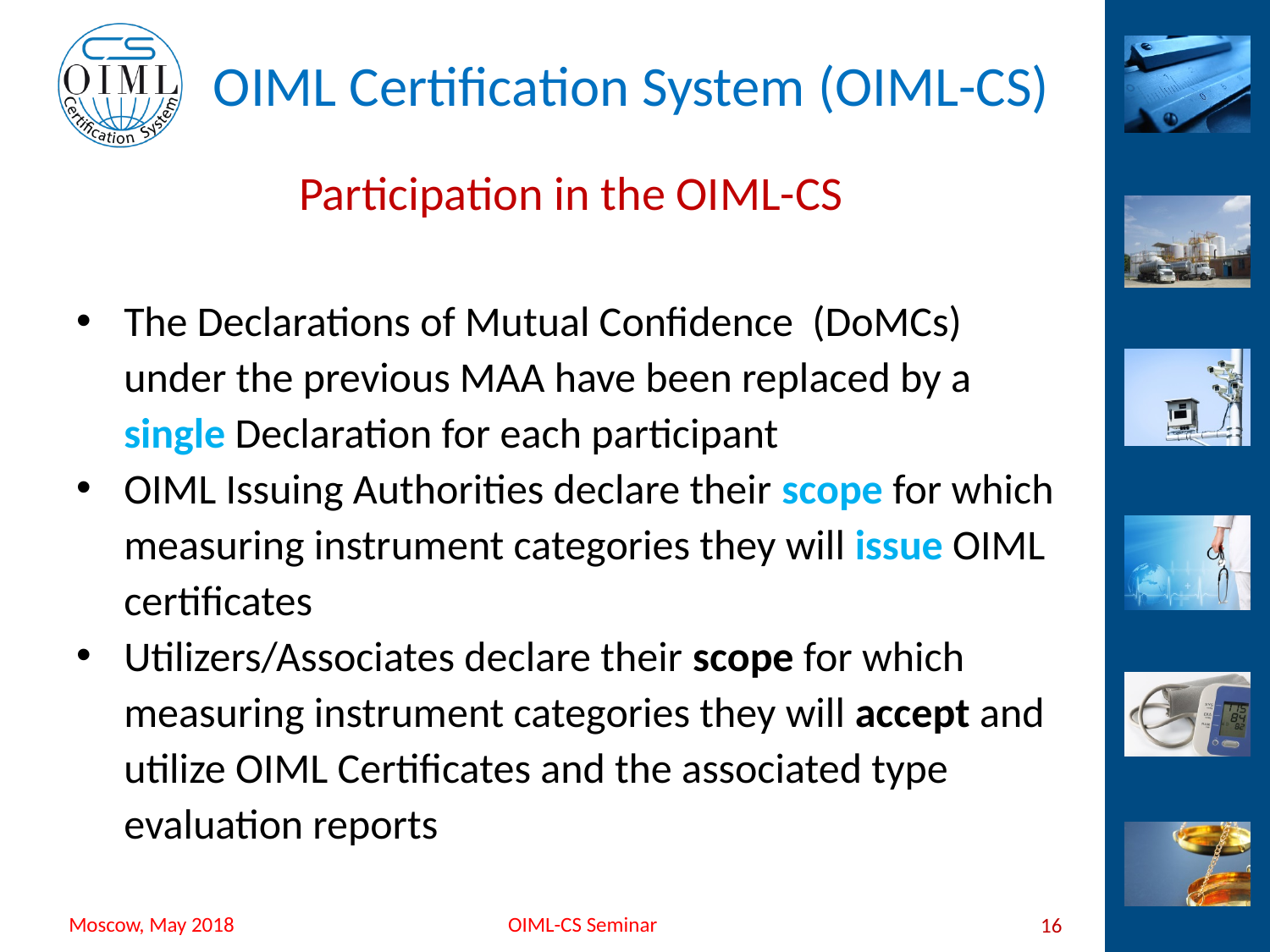

# Participation in the OIML-CS
The Declarations of Mutual Confidence  (DoMCs) under the previous MAA have been replaced by a single Declaration for each participant
OIML Issuing Authorities declare their scope for which measuring instrument categories they will issue OIML certificates
Utilizers/Associates declare their scope for which measuring instrument categories they will accept and utilize OIML Certificates and the associated type evaluation reports
16